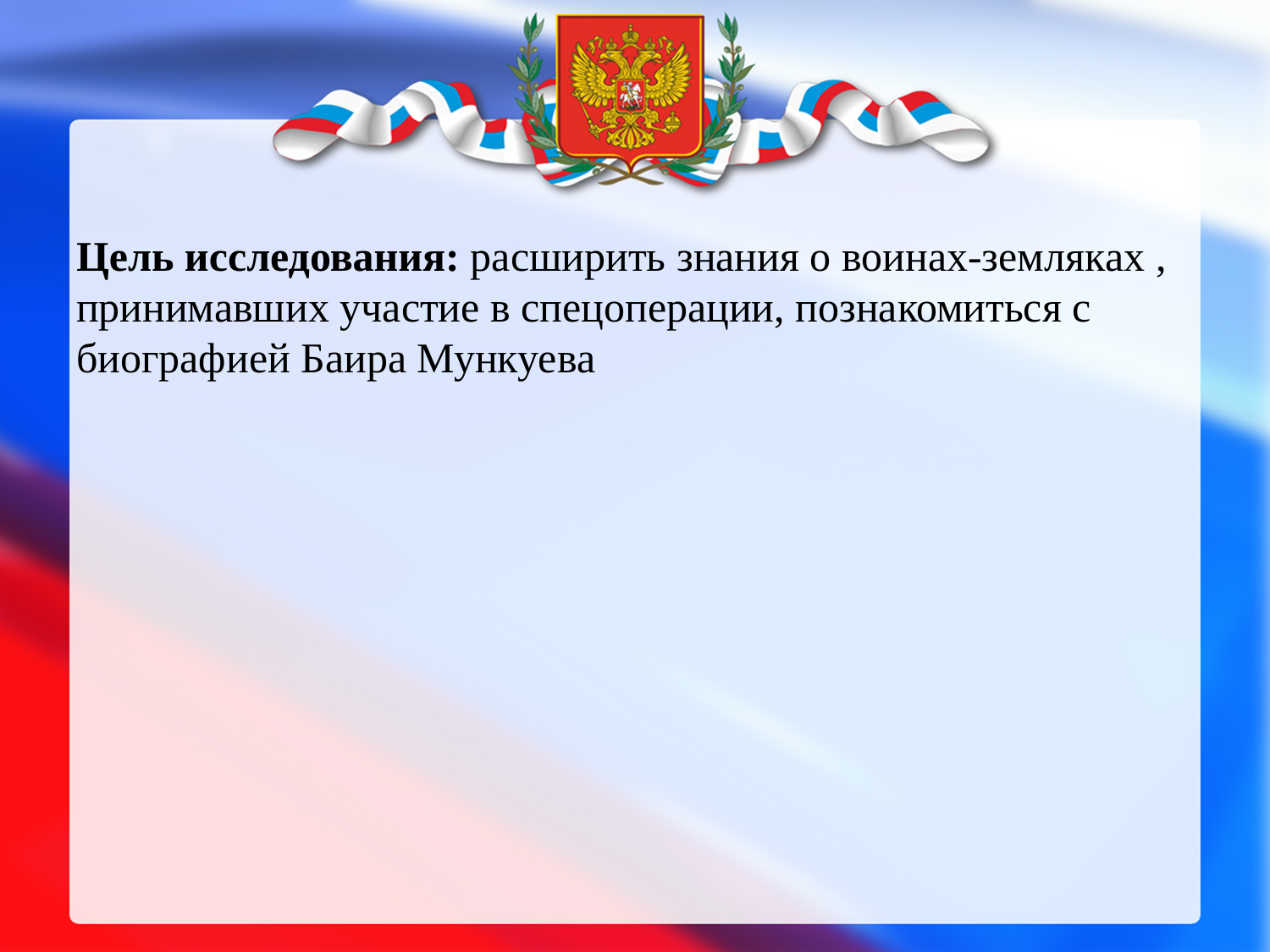

Цель исследования: расширить знания о воинах-земляках , принимавших участие в спецоперации, познакомиться с биографией Баира Мункуева